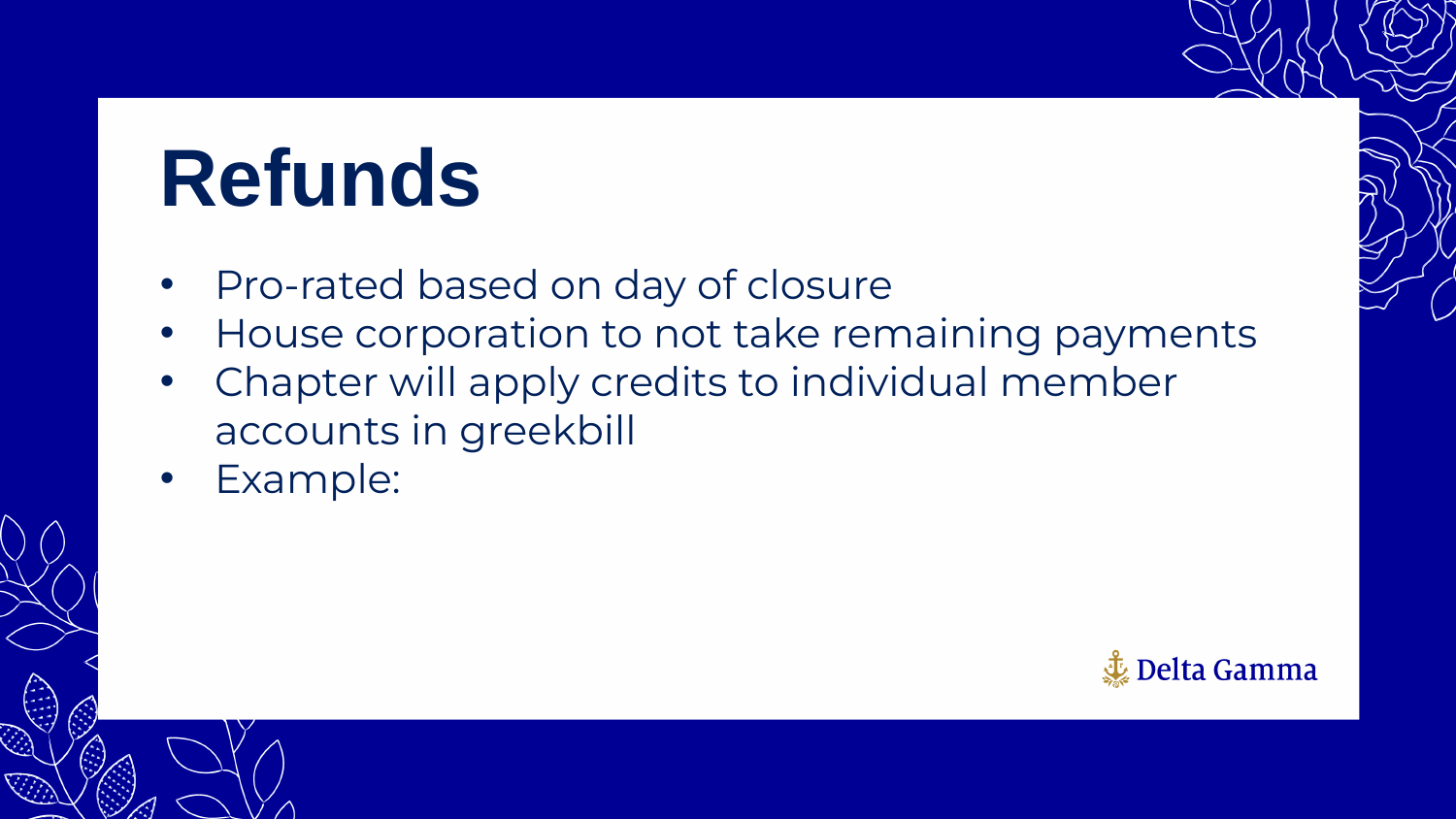

Refunds
Pro-rated based on day of closure
House corporation to not take remaining payments
Chapter will apply credits to individual member accounts in greekbill
Example: